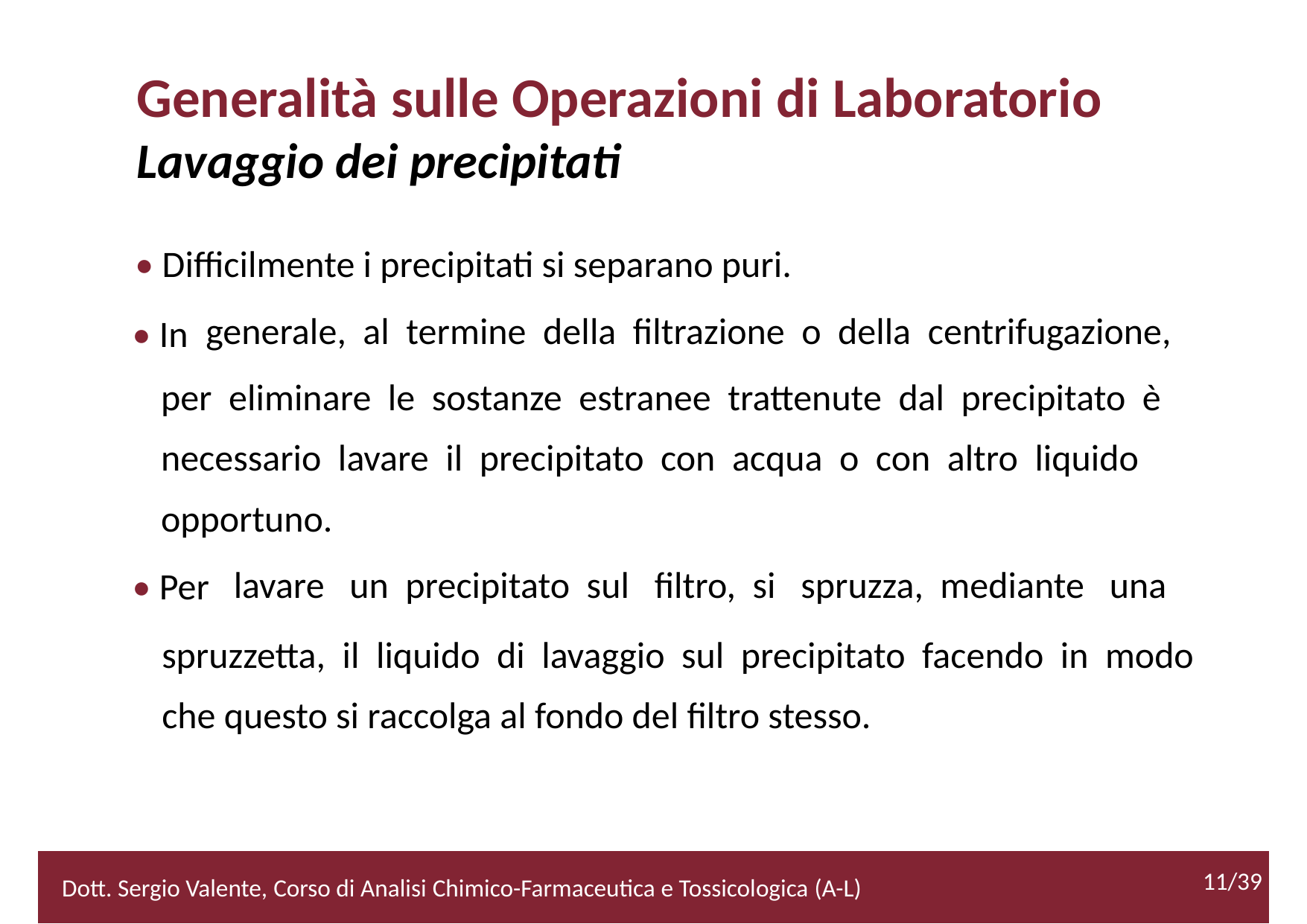

Generalità sulle Operazioni di Laboratorio
Lavaggio dei precipitati
• Difficilmente i precipitati si separano puri.
• In
generale,  al  termine  della  filtrazione  o  della  centrifugazione,
per  eliminare  le  sostanze  estranee  trattenute  dal  precipitato  è

necessario  lavare  il  precipitato  con  acqua  o  con  altro  liquido

opportuno.
• Per
lavare   un  precipitato  sul   filtro,  si   spruzza,  mediante   una
	spruzzetta,  il  liquido  di  lavaggio  sul  precipitato  facendo  in  modo

	che questo si raccolga al fondo del filtro stesso.
		11/39

11/39
2/52
Dott. Sergio Valente, Corso di Analisi Chimico-Farmaceutica e Tossicologica (A-L)